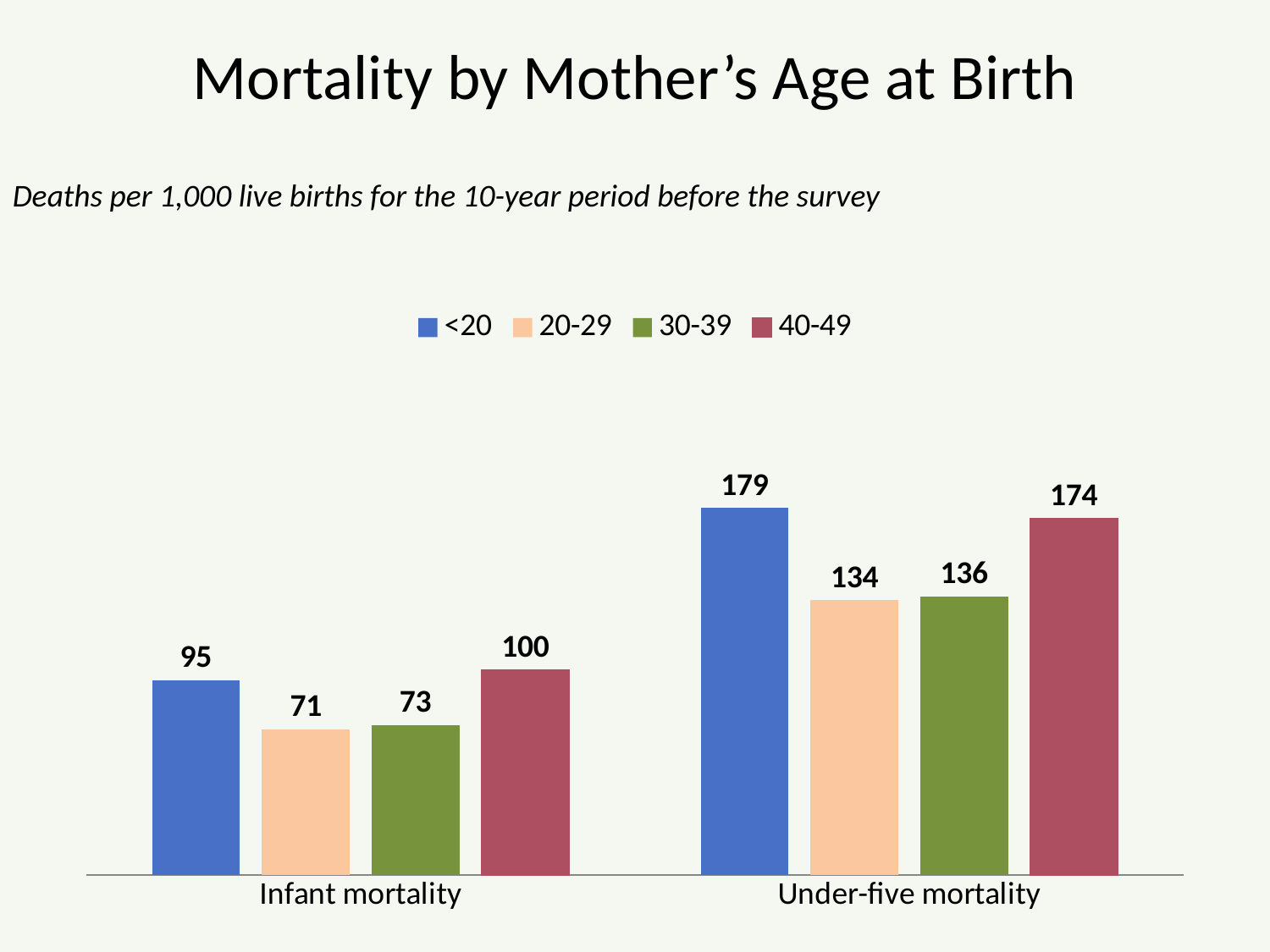

# Mortality by Mother’s Age at Birth
Deaths per 1,000 live births for the 10-year period before the survey

### Chart

| Category | <20 | 20-29 | 30-39 | 40-49 |
|---|---|---|---|---|
| Infant mortality | 95.0 | 71.0 | 73.0 | 100.0 |
| Under-five mortality | 179.0 | 134.0 | 136.0 | 174.0 |